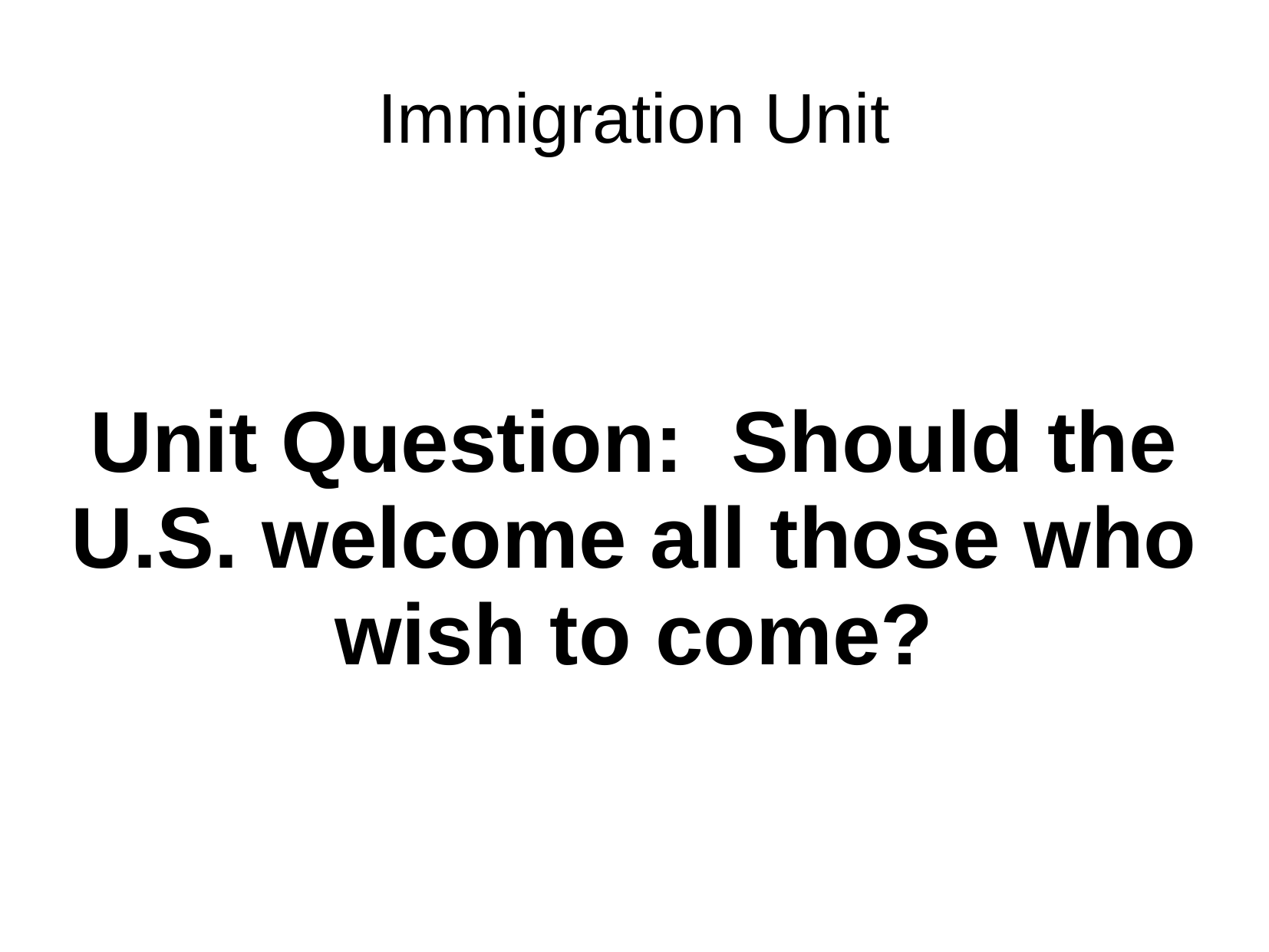

# Immigration Unit
Unit Question:  Should the U.S. welcome all those who wish to come?